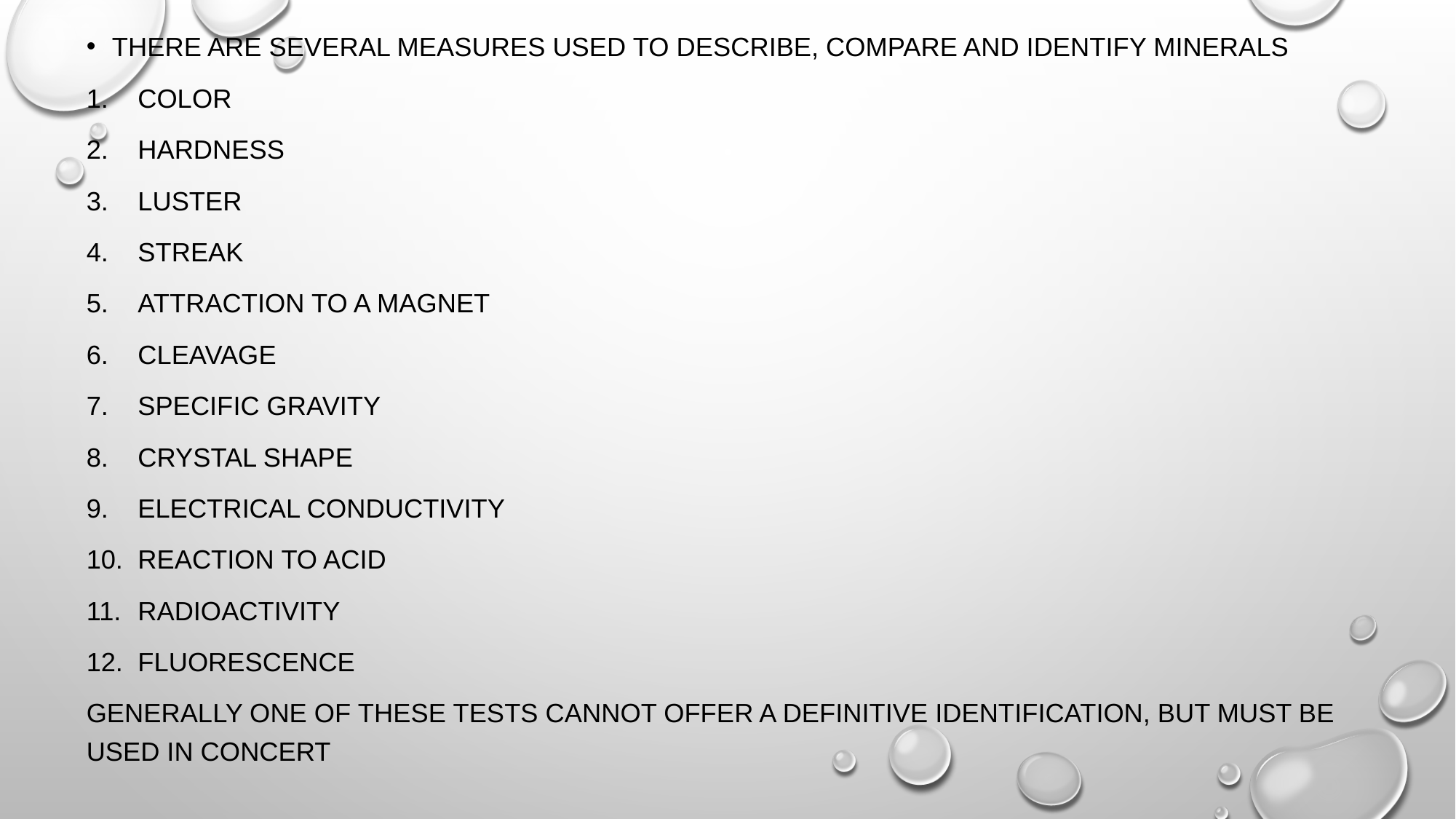

There are several measures used to describe, compare and identify minerals
Color
Hardness
Luster
Streak
Attraction to a magnet
Cleavage
Specific gravity
Crystal shape
Electrical conductivity
Reaction to acid
Radioactivity
Fluorescence
Generally one of these tests cannot offer a definitive identification, but must be used in concert